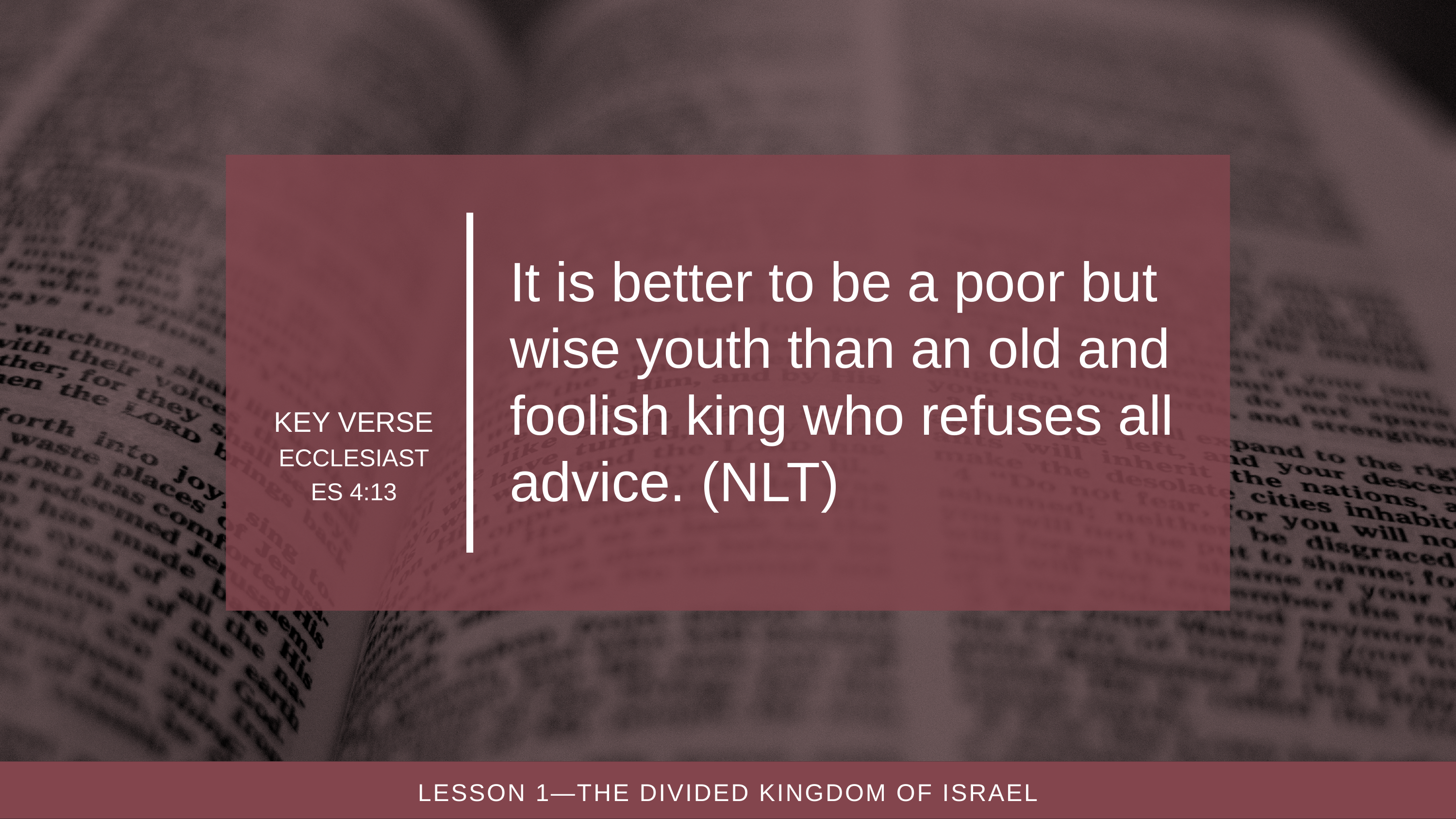

It is better to be a poor but wise youth than an old and foolish king who refuses all advice. (nlt)